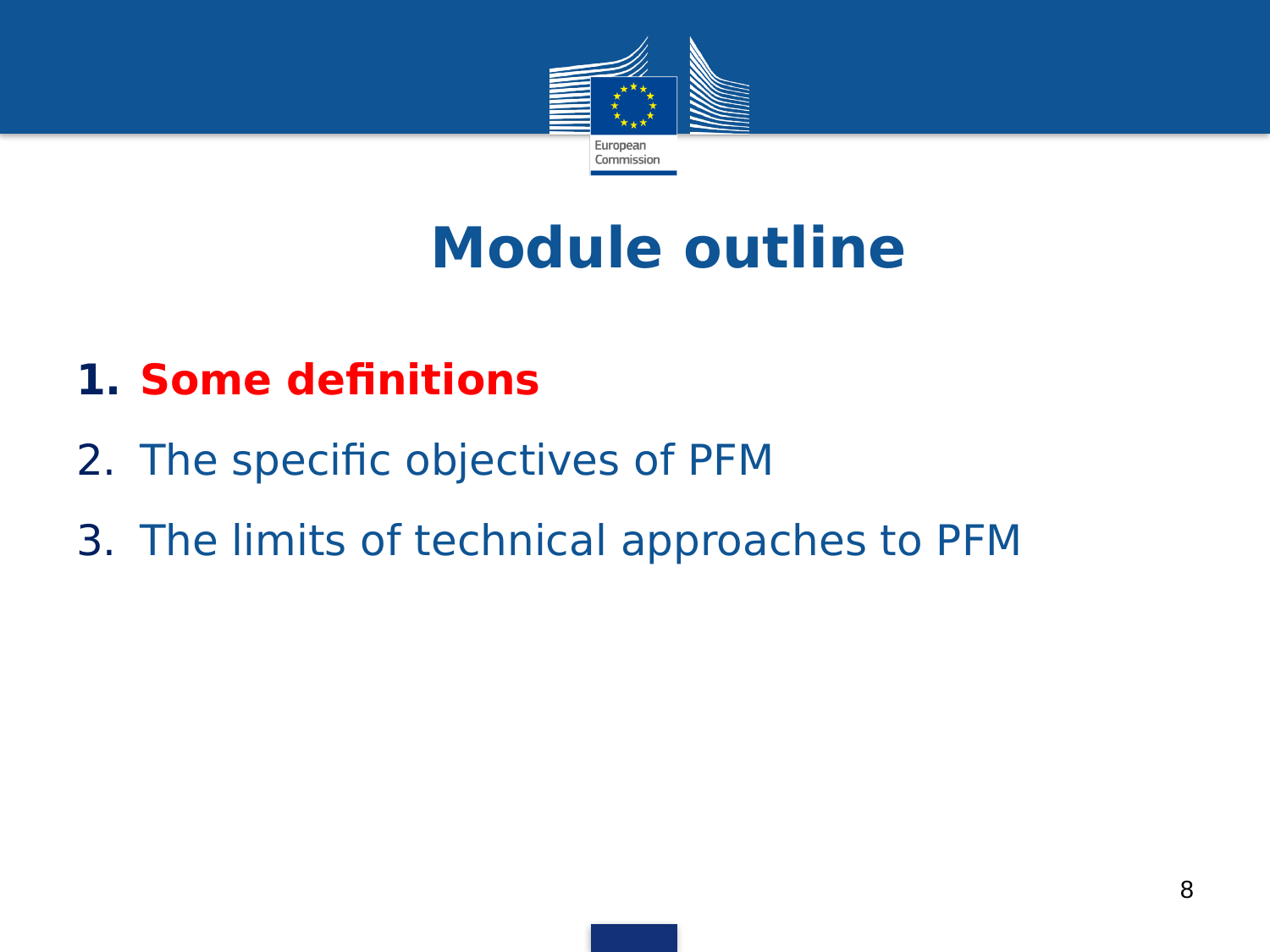

# Module outline
Some definitions
The specific objectives of PFM
The limits of technical approaches to PFM
8